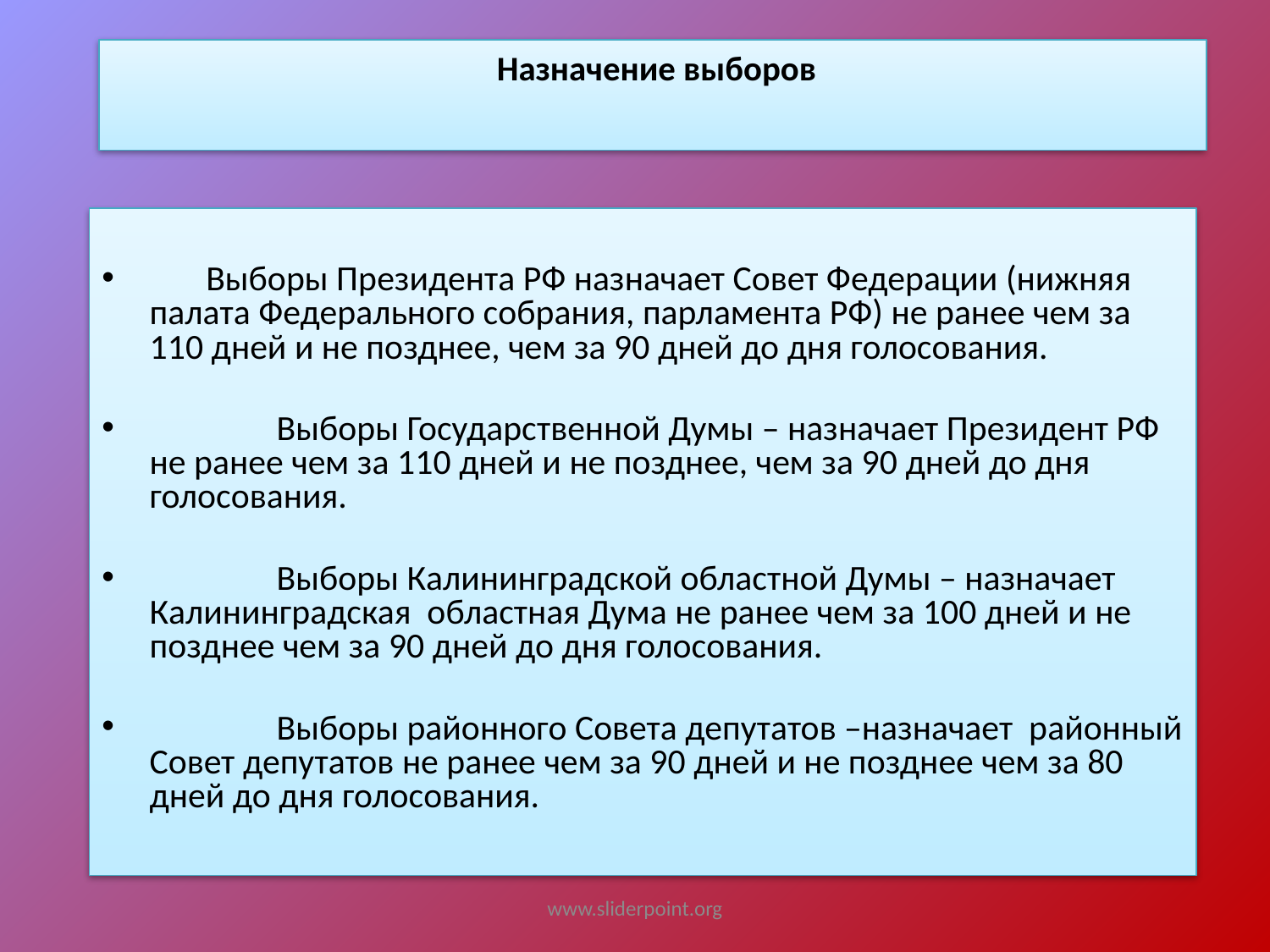

# Назначение выборов

       Выборы Президента РФ назначает Совет Федерации (нижняя палата Федерального собрания, парламента РФ) не ранее чем за 110 дней и не позднее, чем за 90 дней до дня голосования.

	Выборы Государственной Думы – назначает Президент РФ не ранее чем за 110 дней и не позднее, чем за 90 дней до дня голосования.

	Выборы Калининградской областной Думы – назначает Калининградская  областная Дума не ранее чем за 100 дней и не позднее чем за 90 дней до дня голосования.

	Выборы районного Совета депутатов –назначает  районный Совет депутатов не ранее чем за 90 дней и не позднее чем за 80 дней до дня голосования.
www.sliderpoint.org